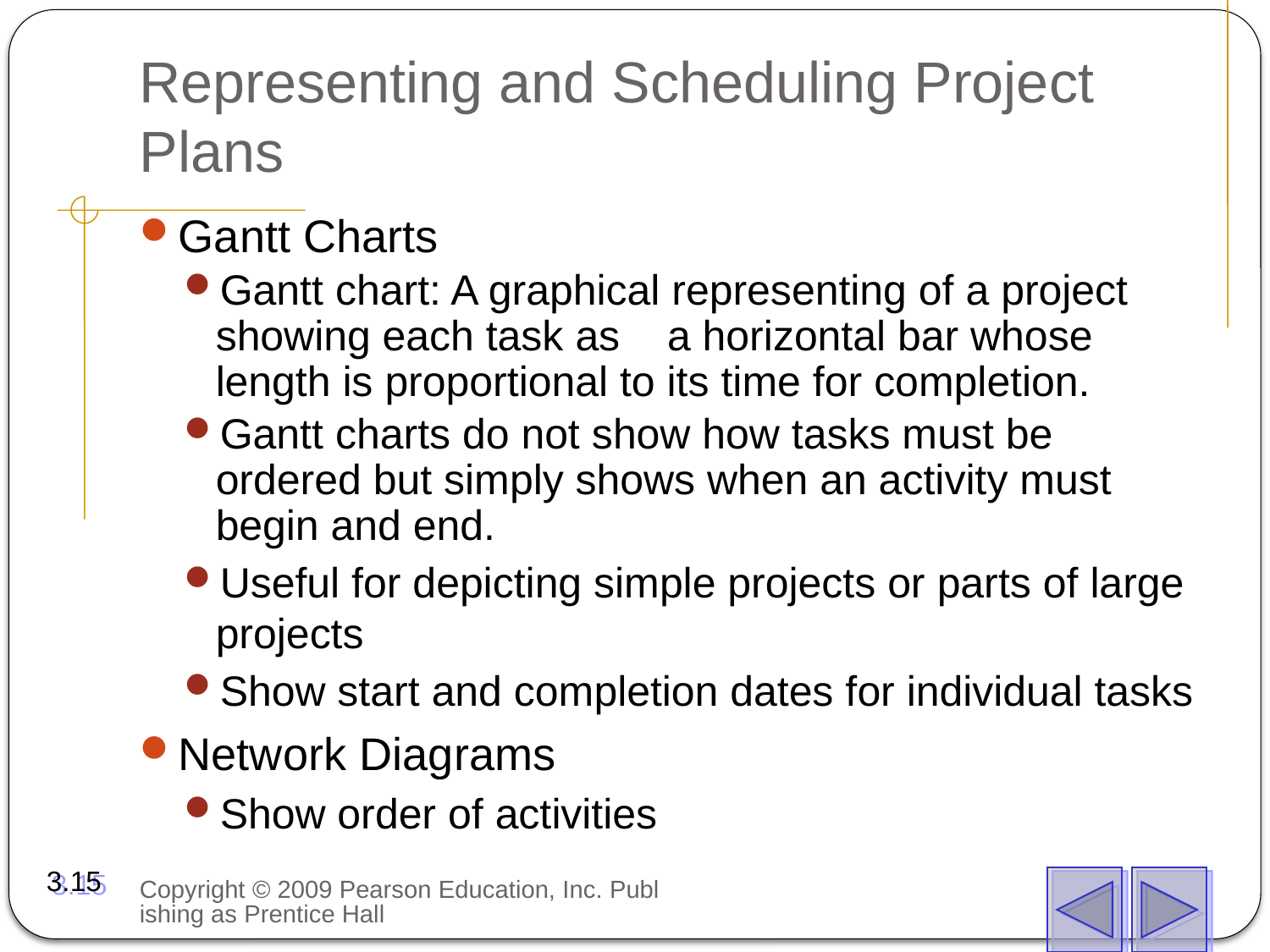

# Representing and Scheduling Project Plans
Gantt Charts
Gantt chart: A graphical representing of a project showing each task as    a horizontal bar whose length is proportional to its time for completion.
Gantt charts do not show how tasks must be ordered but simply shows when an activity must begin and end.
Useful for depicting simple projects or parts of large projects
Show start and completion dates for individual tasks
Network Diagrams
Show order of activities

3.15
Copyright © 2009 Pearson Education, Inc. Publishing as Prentice Hall